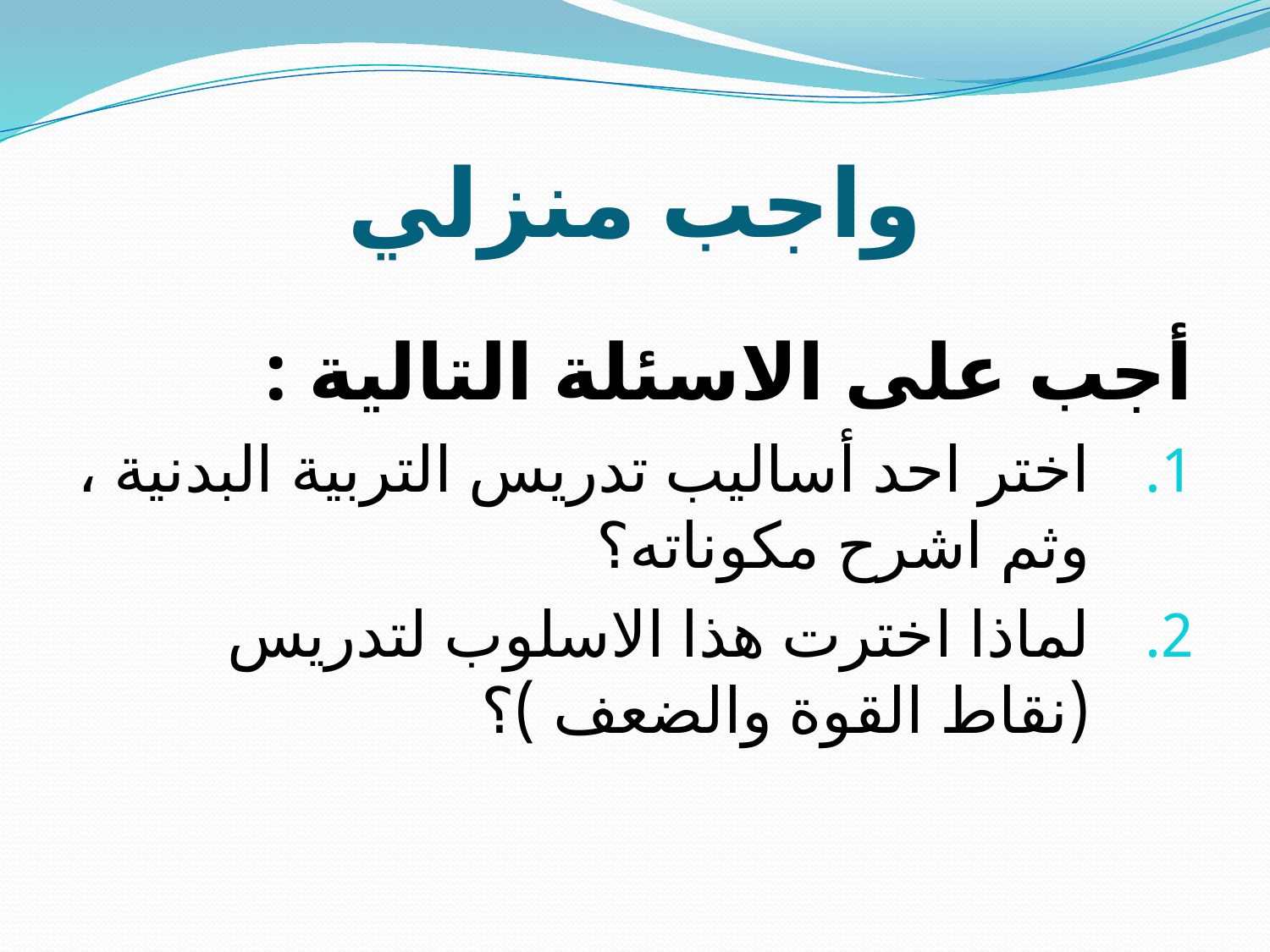

# واجب منزلي
أجب على الاسئلة التالية :
اختر احد أساليب تدريس التربية البدنية ، وثم اشرح مكوناته؟
لماذا اخترت هذا الاسلوب لتدريس (نقاط القوة والضعف )؟